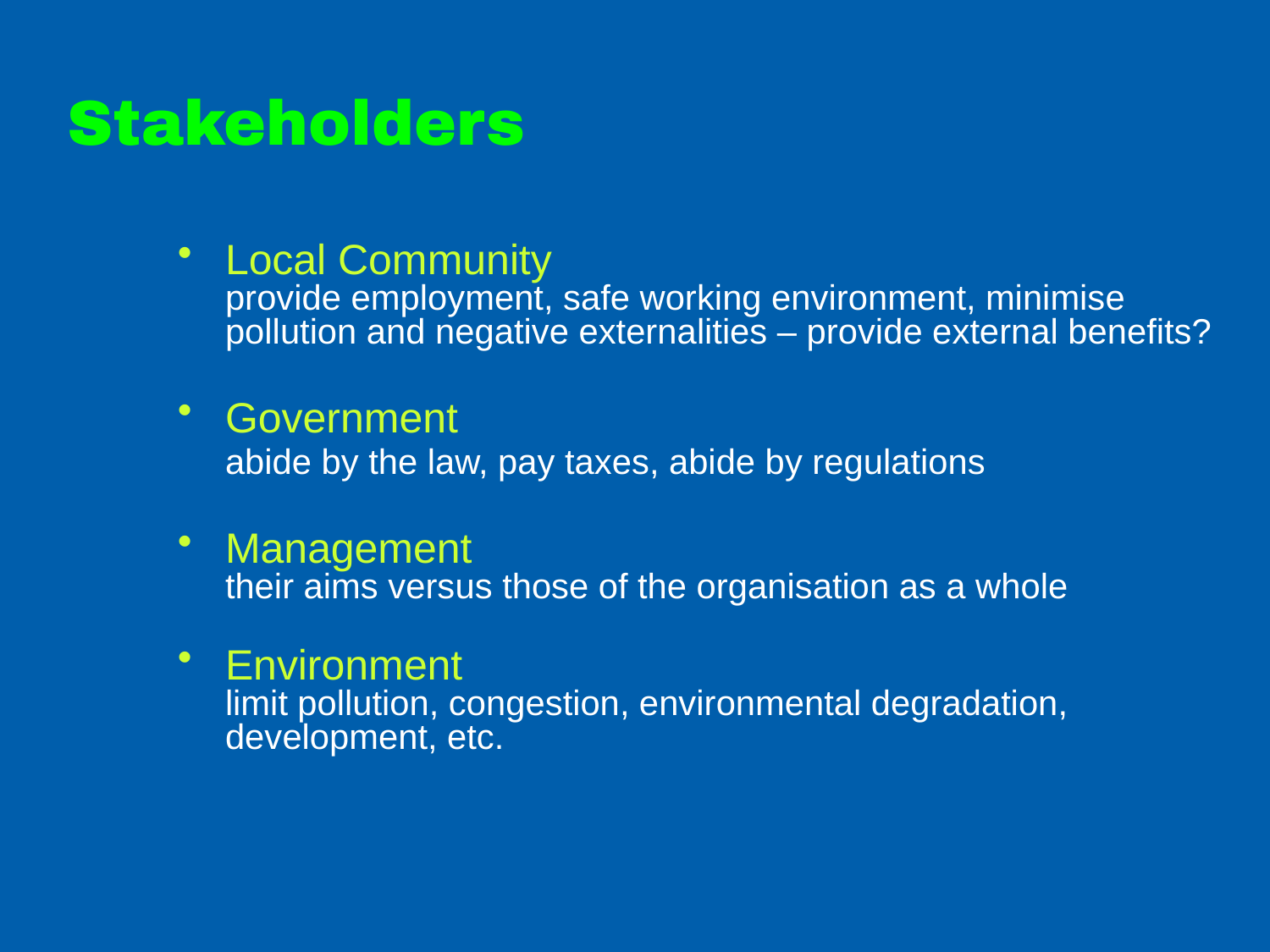

# Stakeholders
Local Community
provide employment, safe working environment, minimise pollution and negative externalities – provide external benefits?

Government
	abide by the law, pay taxes, abide by regulations

Management
their aims versus those of the organisation as a whole
Environment
limit pollution, congestion, environmental degradation, development, etc.